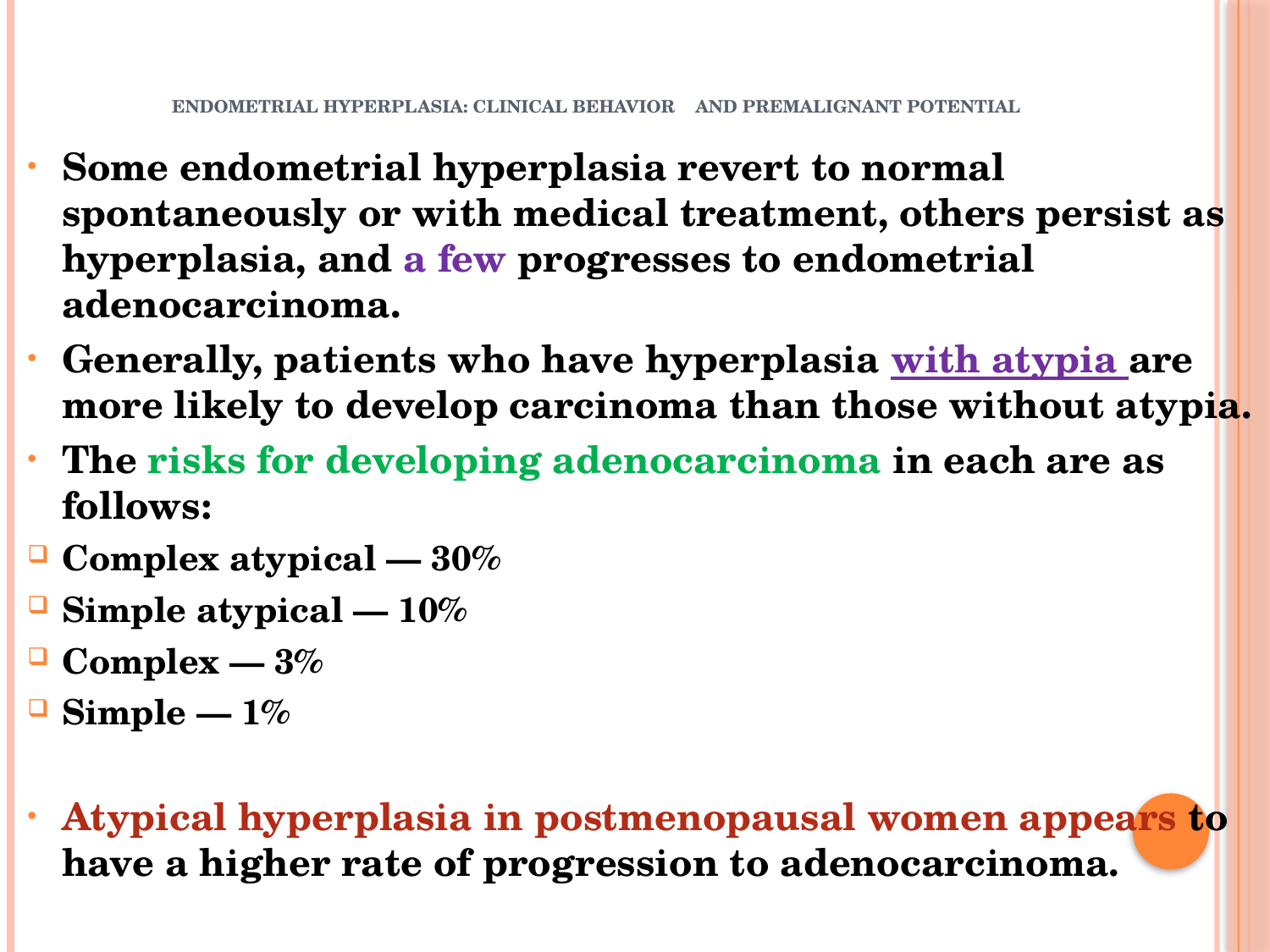

# Endometrial Hyperplasia: Clinical behavior    and premalignant potential
Some endometrial hyperplasia revert to normal spontaneously or with medical treatment, others persist as hyperplasia, and a few progresses to endometrial adenocarcinoma.
Generally, patients who have hyperplasia with atypia are more likely to develop carcinoma than those without atypia.
The risks for developing adenocarcinoma in each are as follows:
Complex atypical — 30%
Simple atypical — 10%
Complex — 3%
Simple — 1%

Atypical hyperplasia in postmenopausal women appears to have a higher rate of progression to adenocarcinoma.